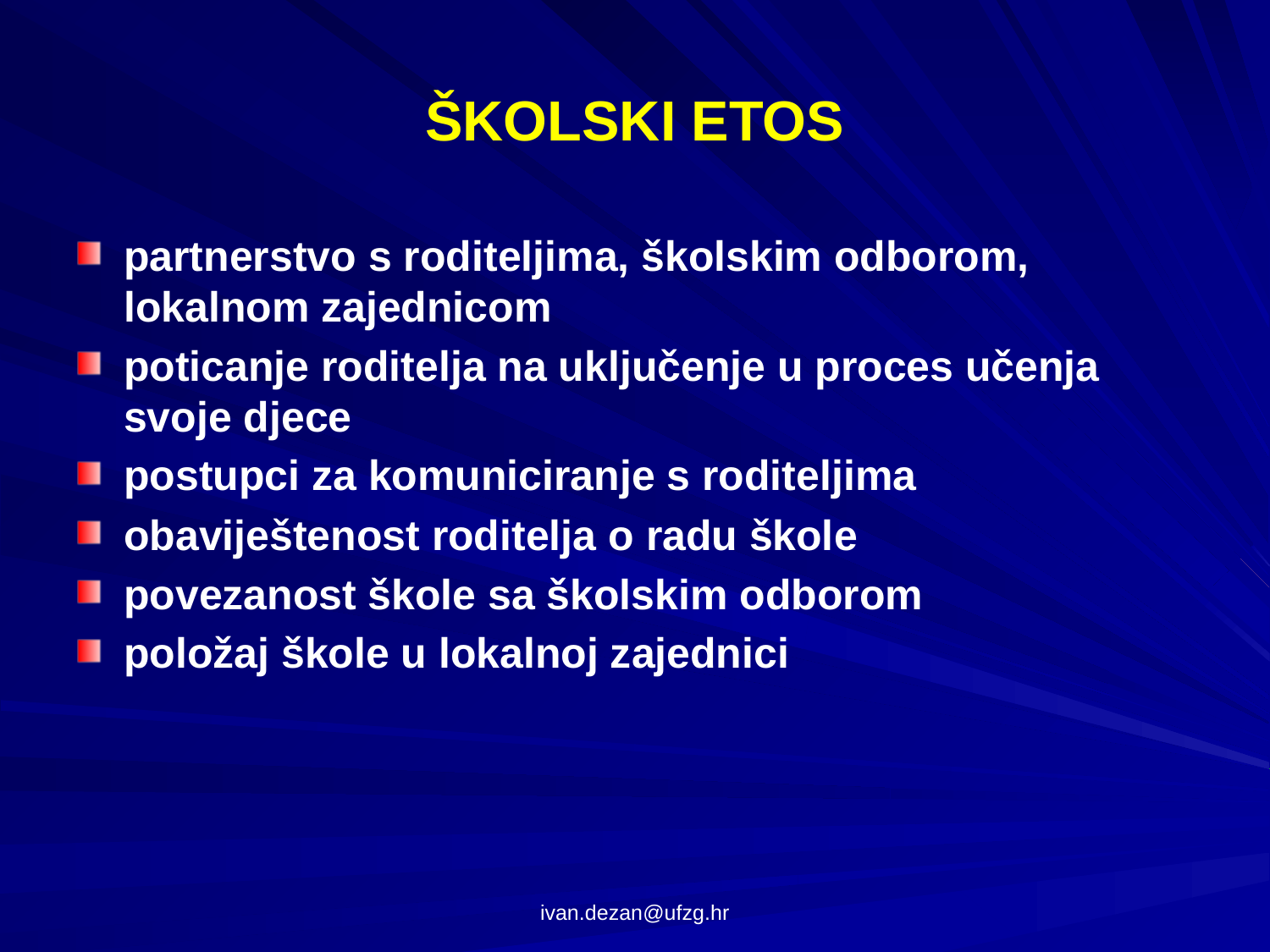

# ŠKOLSKI ETOS
partnerstvo s roditeljima, školskim odborom, lokalnom zajednicom
poticanje roditelja na uključenje u proces učenja svoje djece
postupci za komuniciranje s roditeljima
obaviještenost roditelja o radu škole
povezanost škole sa školskim odborom
položaj škole u lokalnoj zajednici

ivan.dezan@ufzg.hr